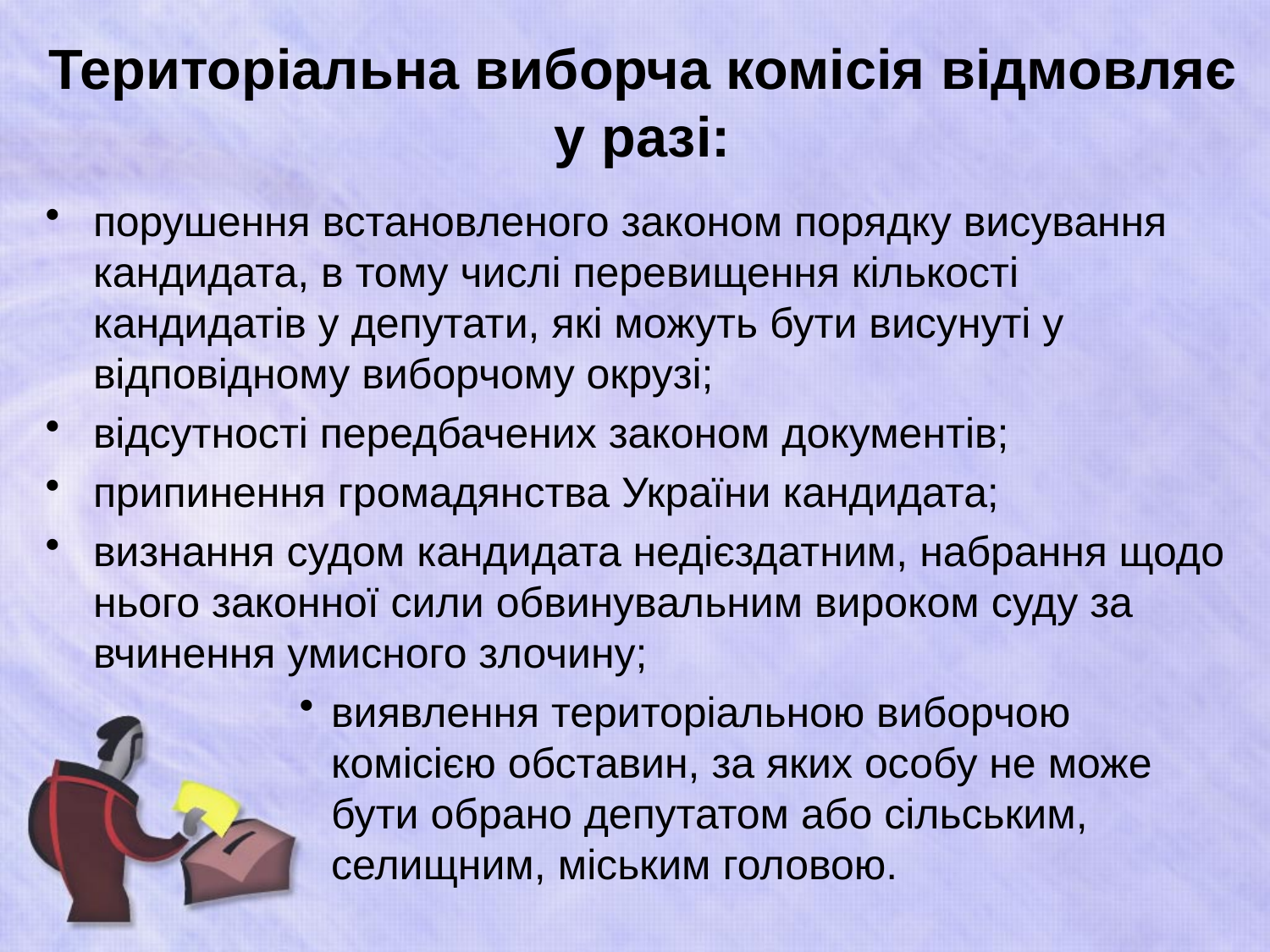

# Територіальна виборча комісія відмовляє у разі:
порушення встановленого законом порядку висування кандидата, в тому числі перевищення кількості кандидатів у депутати, які можуть бути висунуті у відповідному виборчому окрузі;
відсутності передбачених законом документів;
припинення громадянства України кандидата;
визнання судом кандидата недієздатним, набрання щодо нього законної сили обвинувальним вироком суду за вчинення умисного злочину;
виявлення територіальною виборчою комісією обставин, за яких особу не може бути обрано депутатом або сільським, селищним, міським головою.